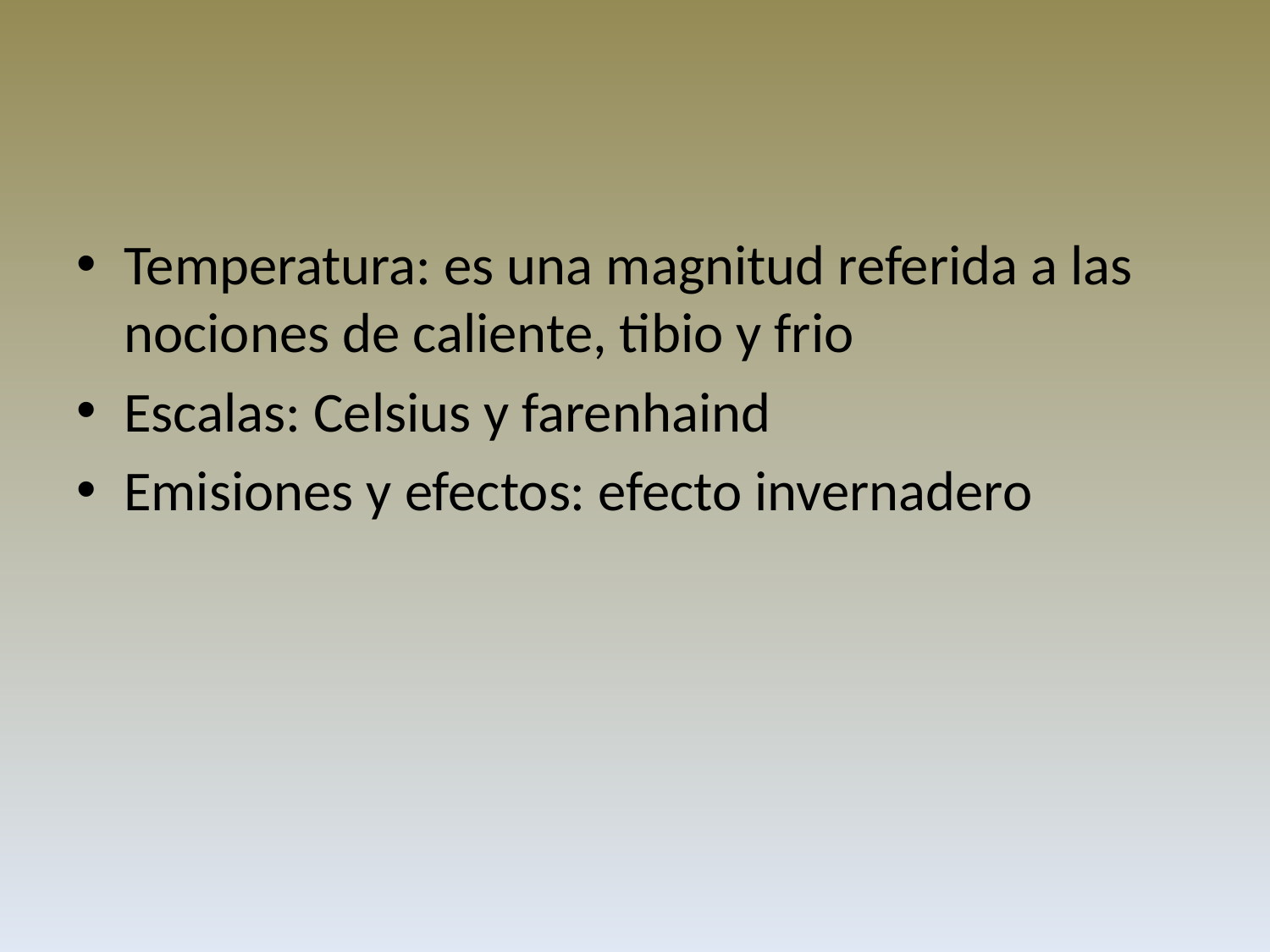

#
Temperatura: es una magnitud referida a las nociones de caliente, tibio y frio
Escalas: Celsius y farenhaind
Emisiones y efectos: efecto invernadero